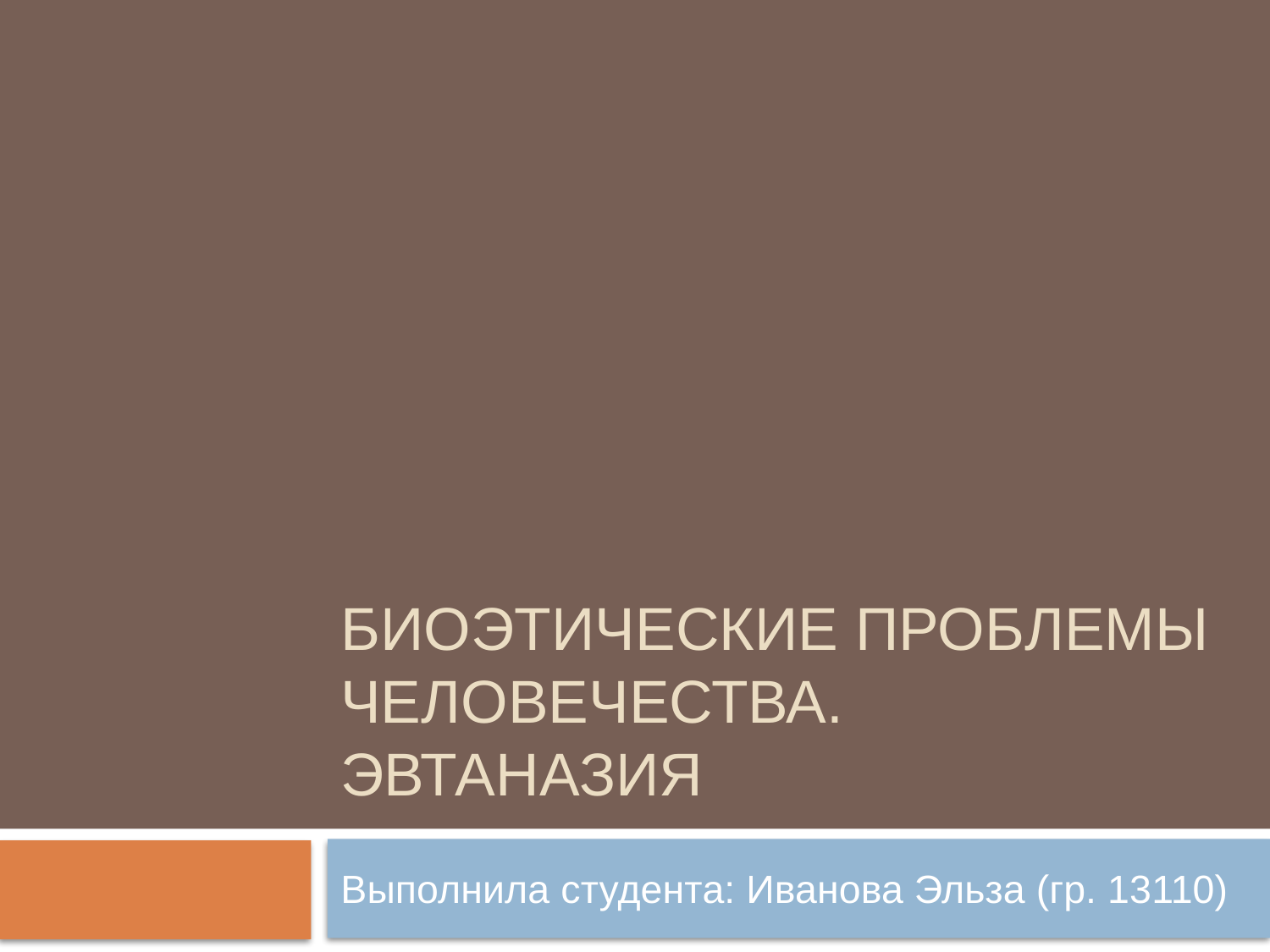

# Биоэтические проблемы человечества. Эвтаназия
Выполнила студента: Иванова Эльза (гр. 13110)